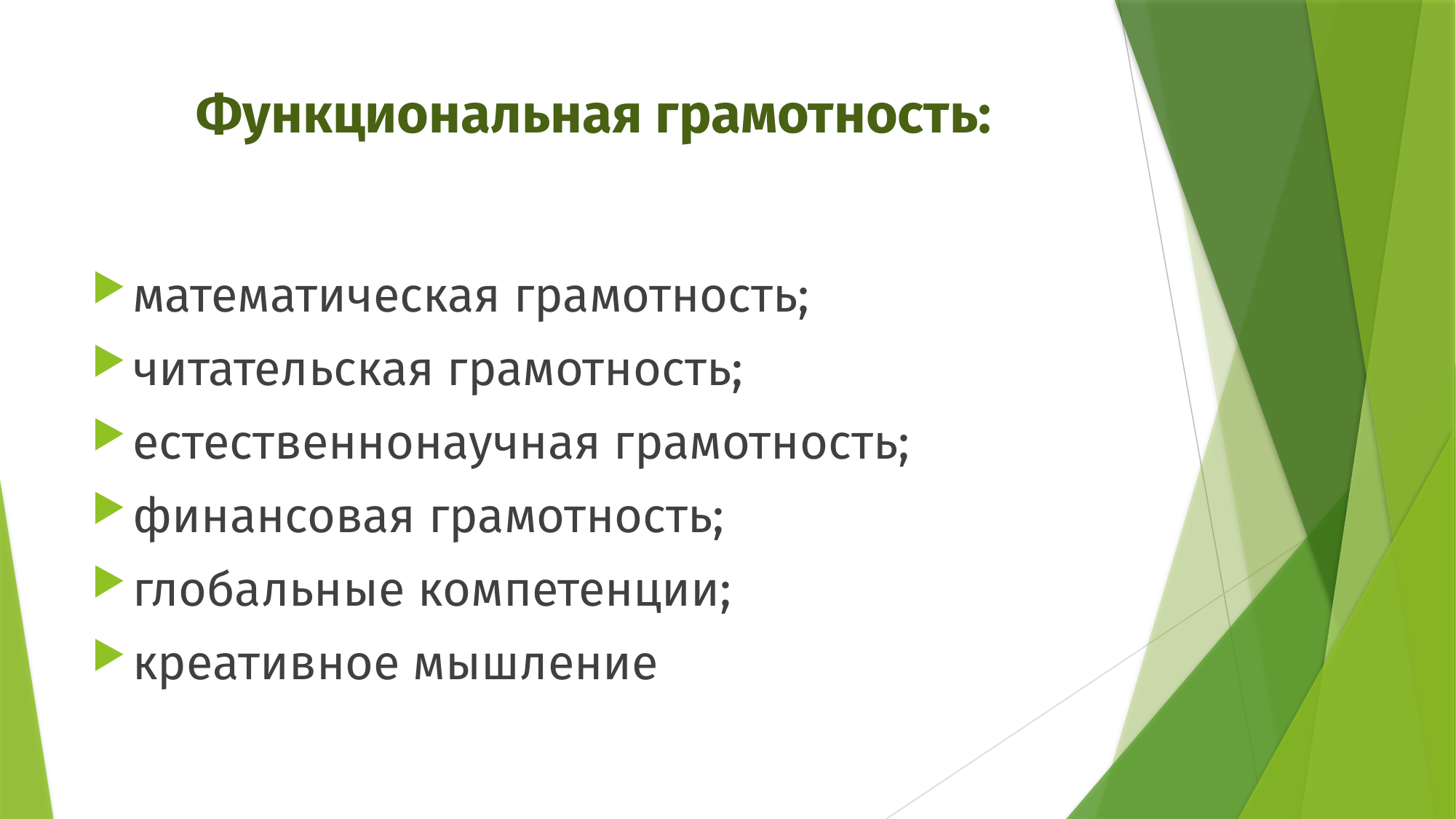

# Функциональная грамотность:
математическая грамотность;
читательская грамотность;
естественнонаучная грамотность;
финансовая грамотность;
глобальные компетенции;
креативное мышление